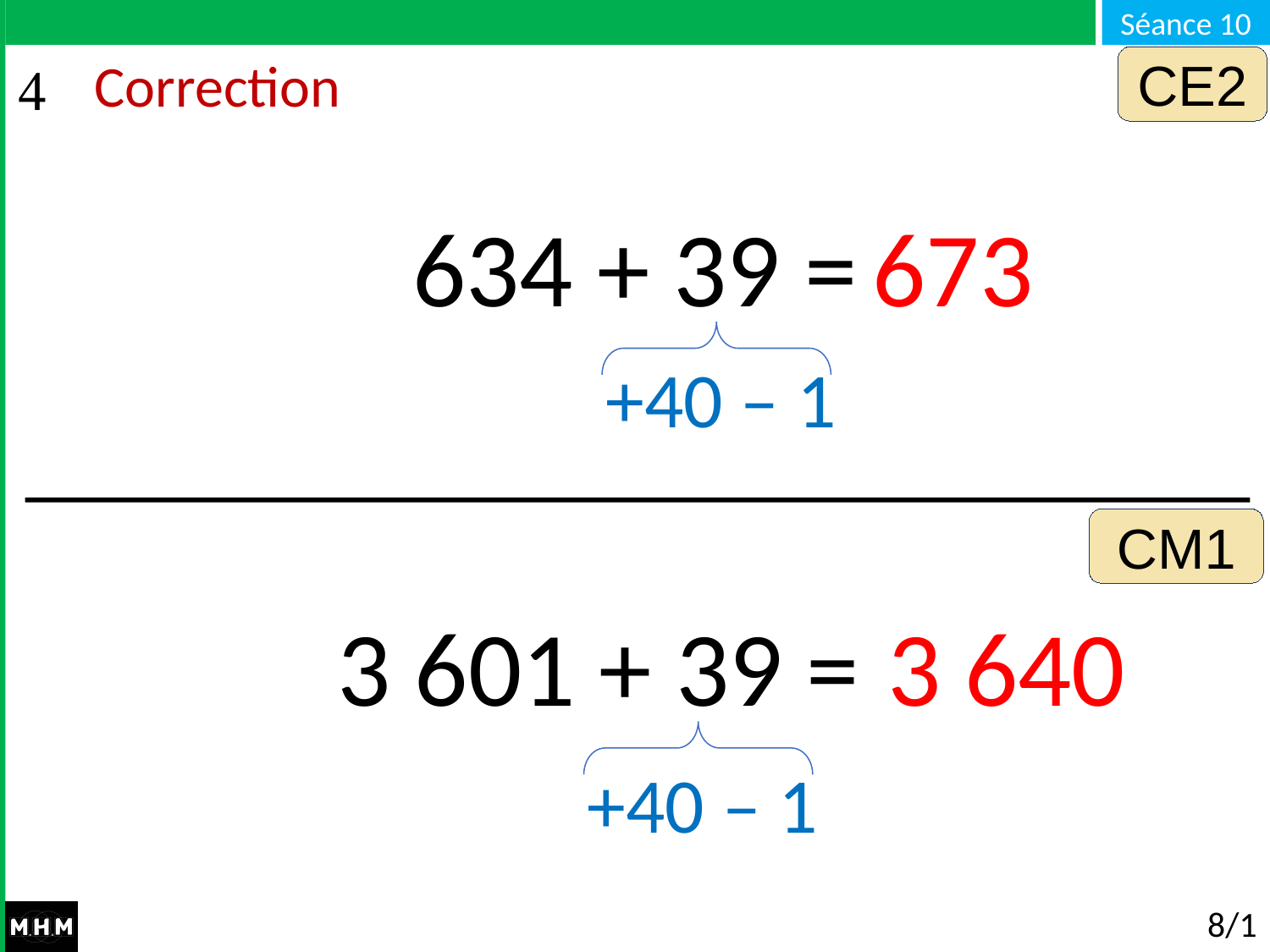

CE2
# Correction
634 + 39 =
673

+40 – 1

CM1
3 601 + 39 =
3 640

+40 – 1
8/10